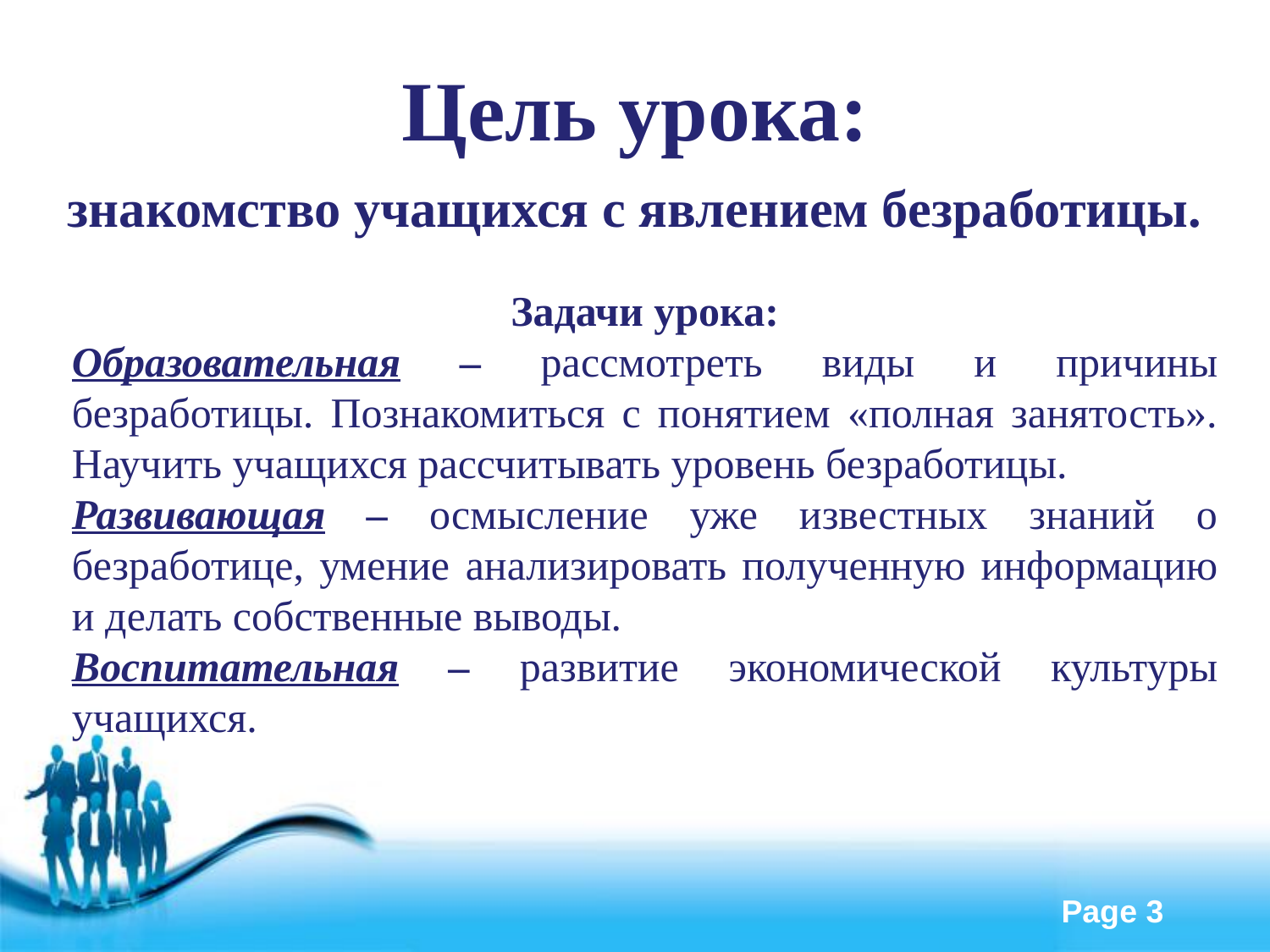

Цель урока:

знакомство учащихся с явлением безработицы.
Задачи урока:
Образовательная – рассмотреть виды и причины безработицы. Познакомиться с понятием «полная занятость». Научить учащихся рассчитывать уровень безработицы.
Развивающая – осмысление уже известных знаний о безработице, умение анализировать полученную информацию и делать собственные выводы.
Воспитательная – развитие экономической культуры учащихся.